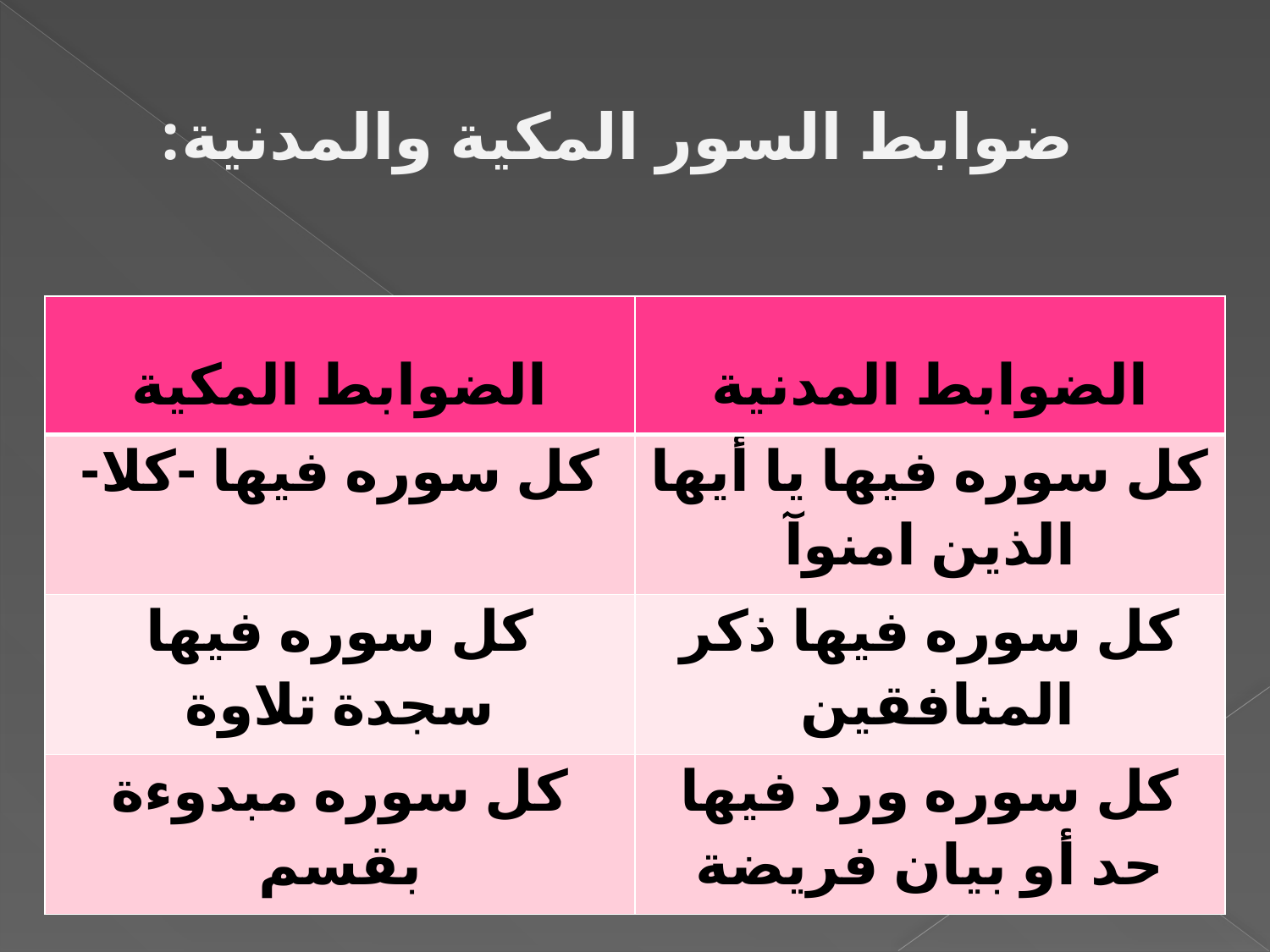

# ضوابط السور المكية والمدنية:
| الضوابط المكية | الضوابط المدنية |
| --- | --- |
| كل سوره فيها -كلا- | كل سوره فيها يا أيها الذين امنوآ |
| كل سوره فيها سجدة تلاوة | كل سوره فيها ذكر المنافقين |
| كل سوره مبدوءة بقسم | كل سوره ورد فيها حد أو بيان فريضة |